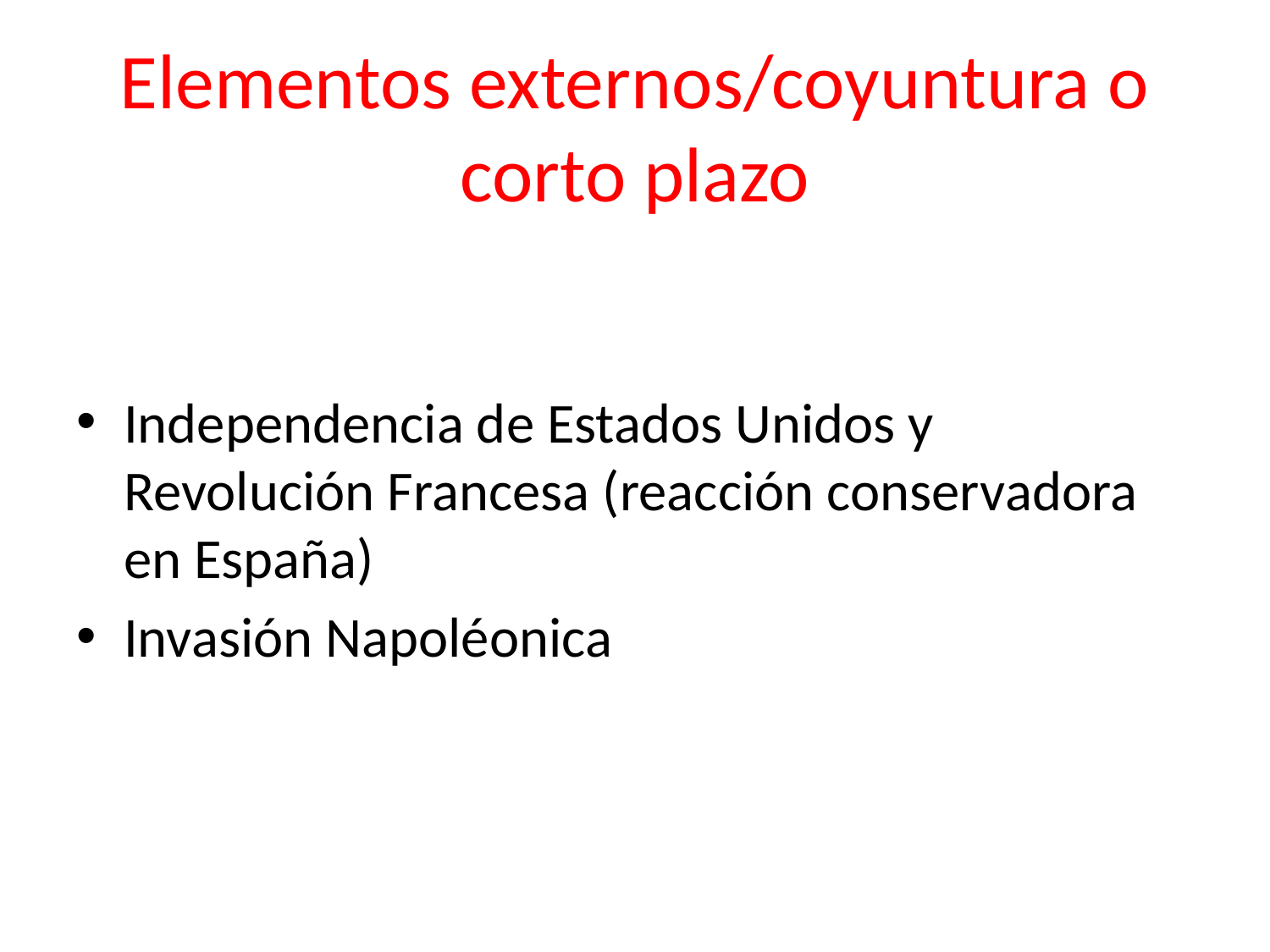

# Elementos externos/coyuntura o corto plazo

Independencia de Estados Unidos y Revolución Francesa (reacción conservadora en España)
Invasión Napoléonica